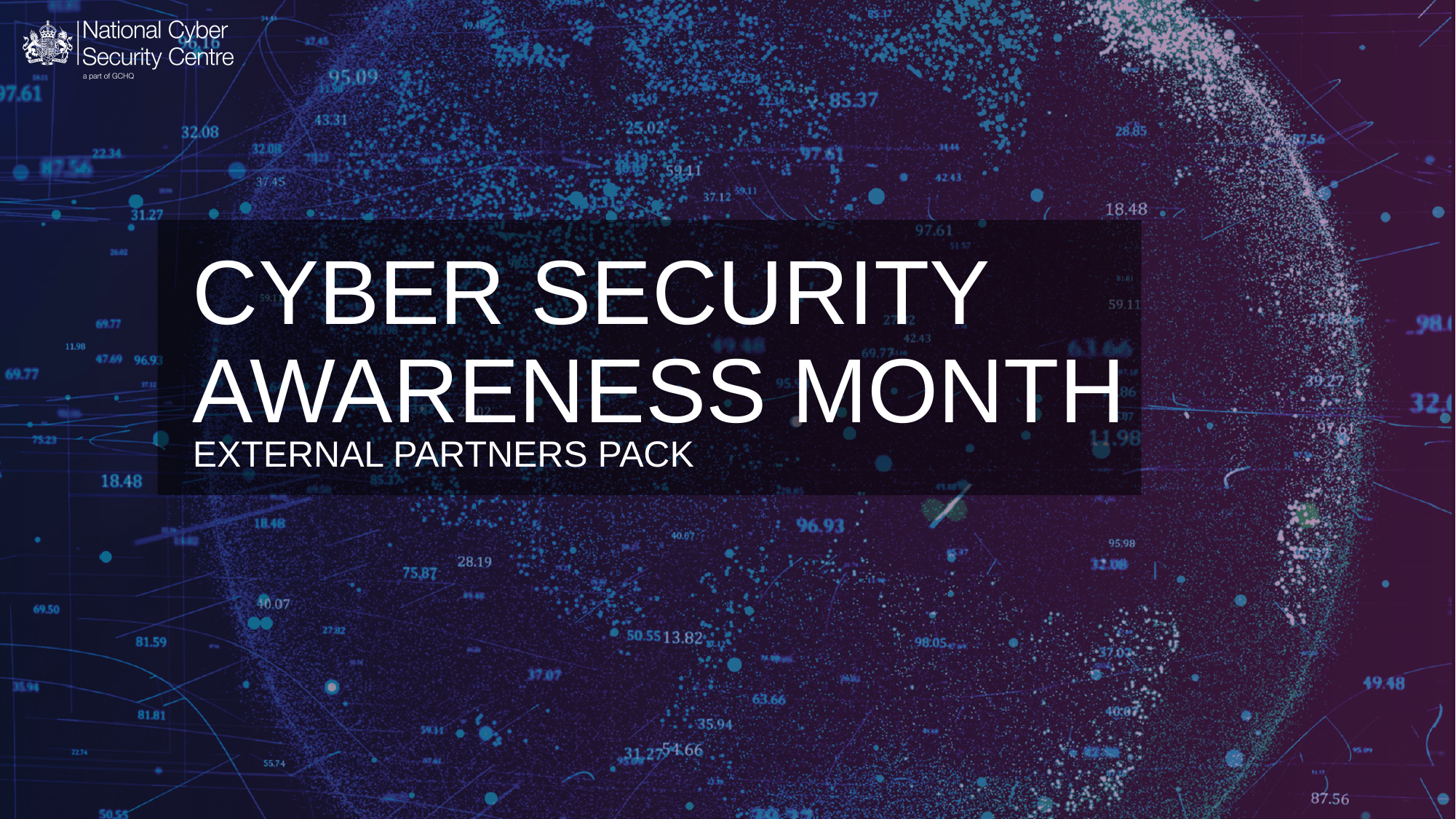

# CYBER SECURITY AWARENESS MONTH

EXTERNAL PARTNERS PACK